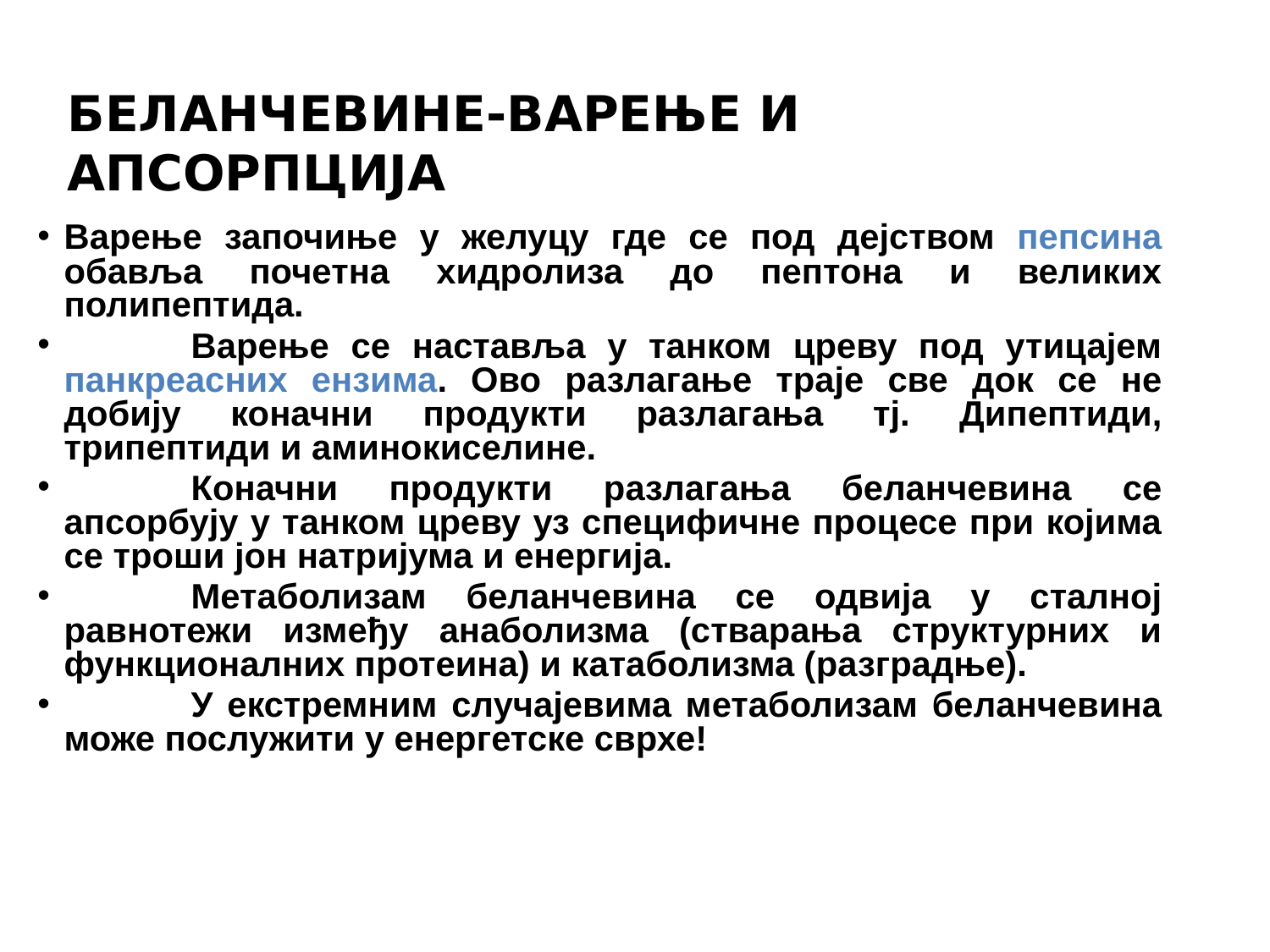

БЕЛАНЧЕВИНЕ-ВАРЕЊЕ И АПСОРПЦИЈА
Варење започиње у желуцу где се под дејством пепсина обавља почетна хидролиза до пептона и великих полипептида.
	Варење се наставља у танком цреву под утицајем панкреасних ензима. Ово разлагање траје све док се не добију коначни продукти разлагања тј. Дипептиди, трипептиди и аминокиселине.
	Коначни продукти разлагања беланчевина се апсорбују у танком цреву уз специфичне процесе при којима се троши јон натријума и енергија.
	Метаболизам беланчевина се одвија у сталној равнотежи између анаболизма (стварања структурних и функционалних протеина) и катаболизма (разградње).
	У екстремним случајевима метаболизам беланчевина може послужити у енергетске сврхе!